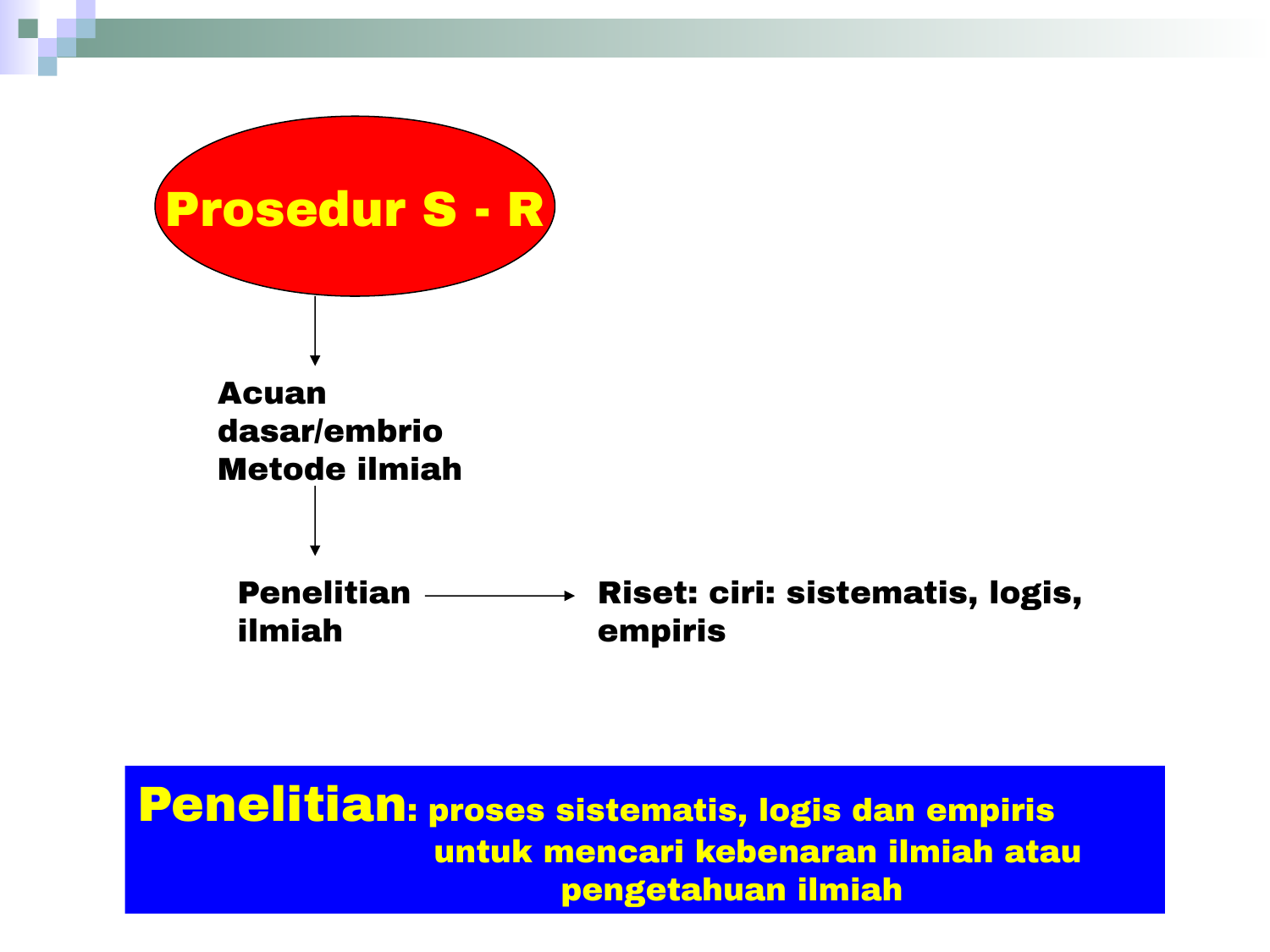

Prosedur S - R

Acuan dasar/embrio
Metode ilmiah

Penelitian ilmiah
Riset: ciri: sistematis, logis, empiris

Penelitian: proses sistematis, logis dan empiris   	                untuk mencari kebenaran ilmiah atau  			    pengetahuan ilmiah